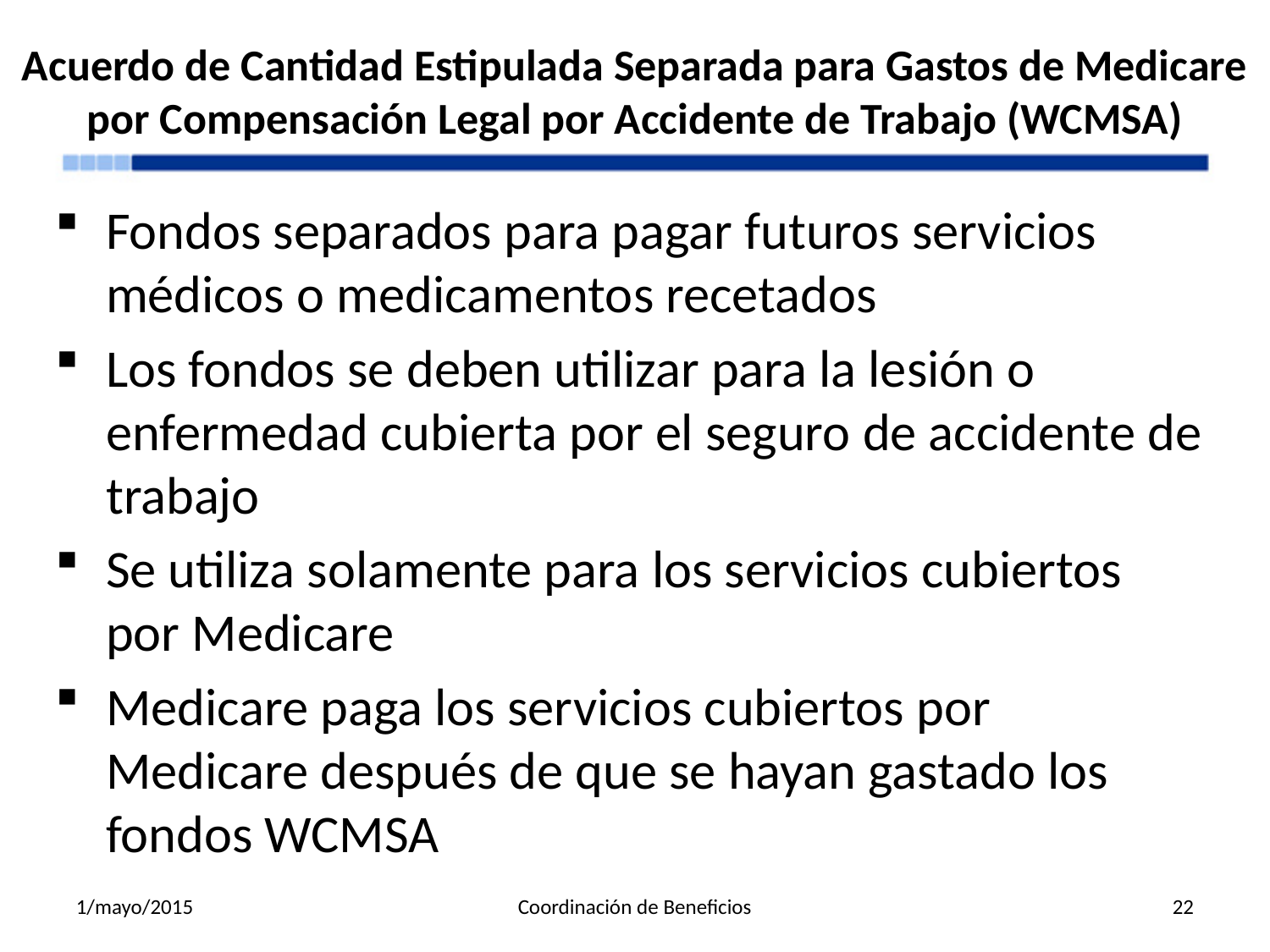

# Acuerdo de Cantidad Estipulada Separada para Gastos de Medicare por Compensación Legal por Accidente de Trabajo (WCMSA)
Fondos separados para pagar futuros servicios médicos o medicamentos recetados
Los fondos se deben utilizar para la lesión o enfermedad cubierta por el seguro de accidente de trabajo
Se utiliza solamente para los servicios cubiertos por Medicare
Medicare paga los servicios cubiertos por Medicare después de que se hayan gastado los fondos WCMSA
1/mayo/2015
Coordinación de Beneficios
22